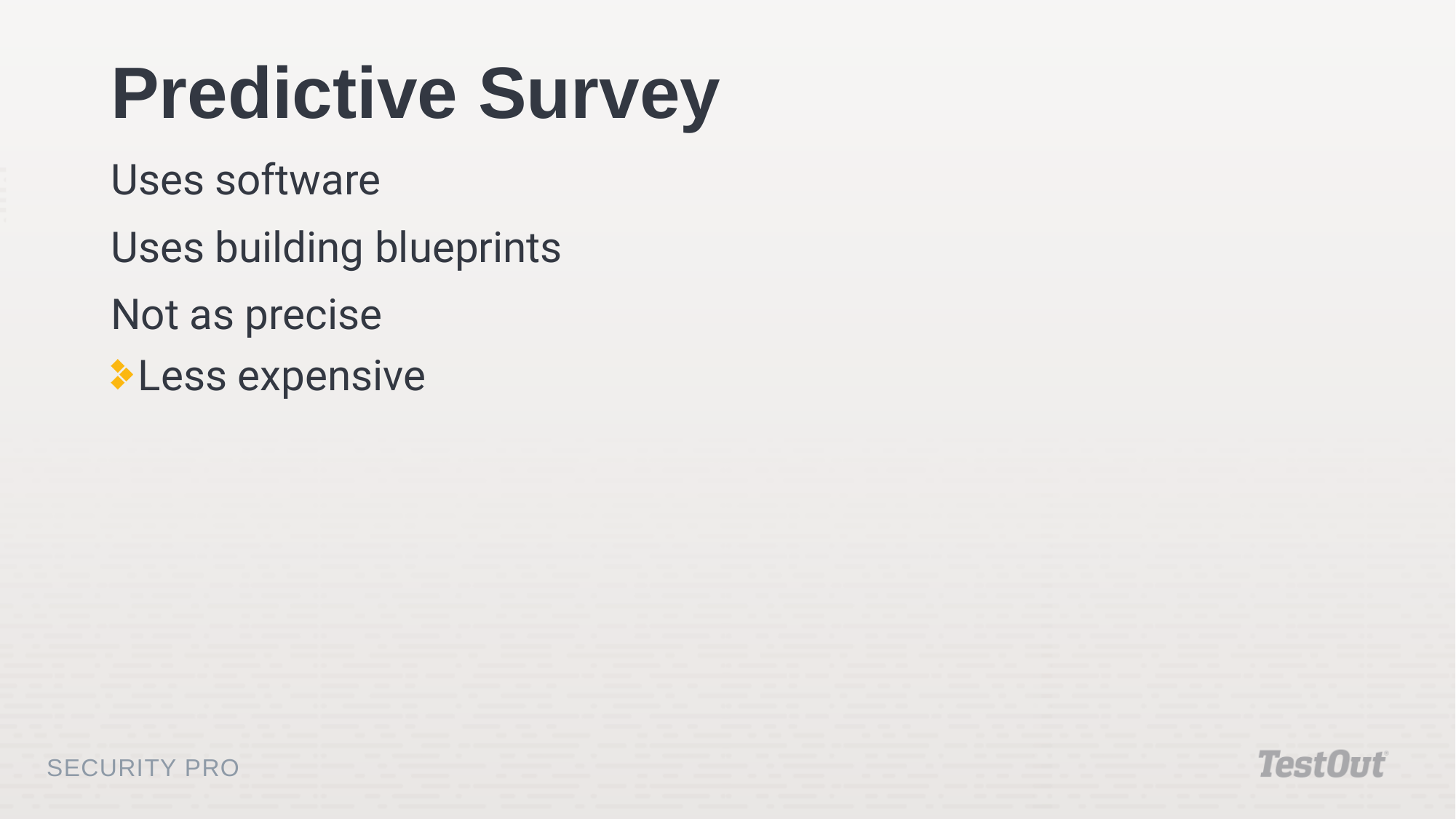

# Predictive Survey
Uses software
Uses building blueprints
Not as precise
Less expensive
Security Pro